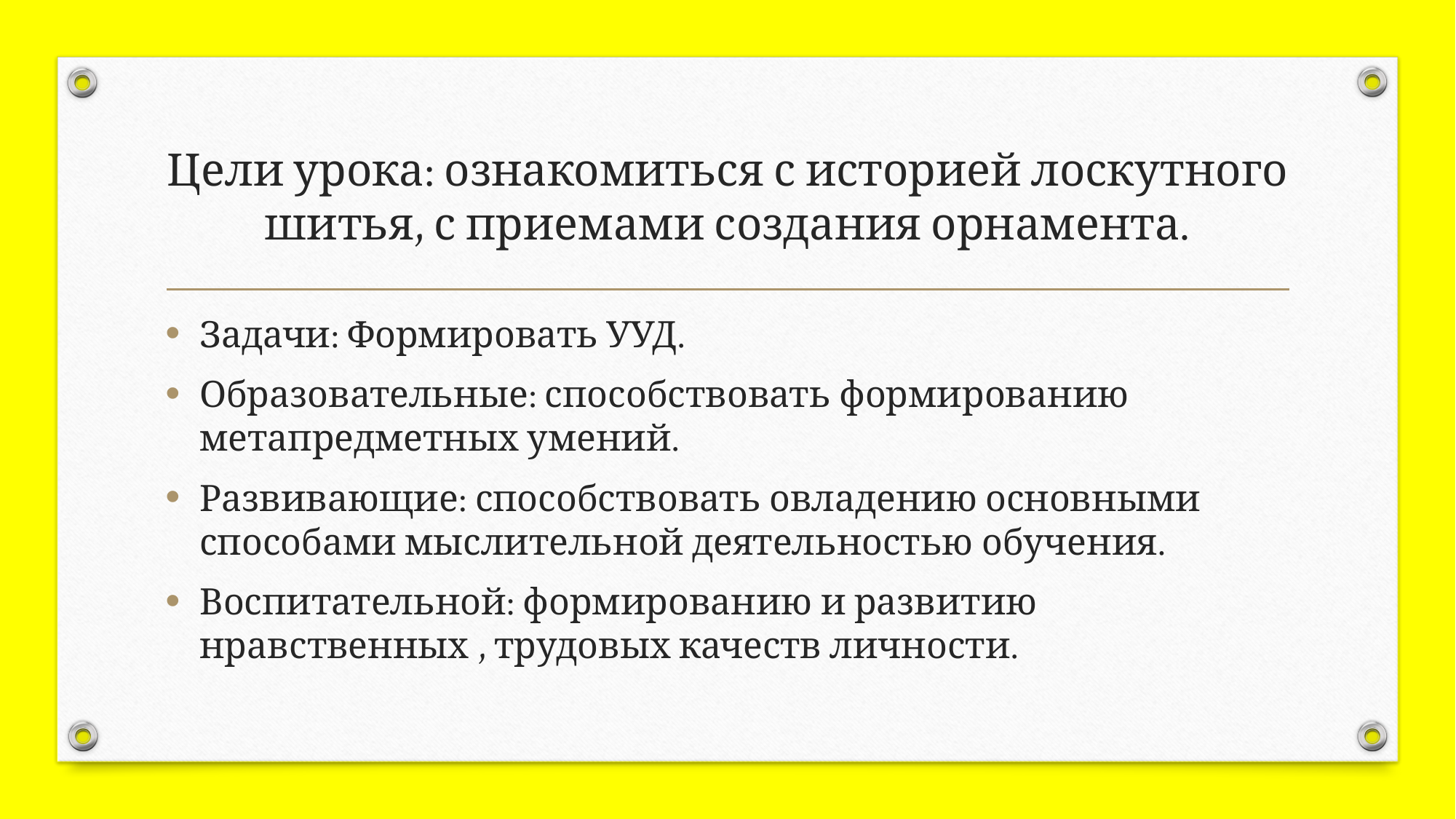

# Цели урока: ознакомиться с историей лоскутного шитья, с приемами создания орнамента.
Задачи: Формировать УУД.
Образовательные: способствовать формированию метапредметных умений.
Развивающие: способствовать овладению основными способами мыслительной деятельностью обучения.
Воспитательной: формированию и развитию  нравственных , трудовых качеств личности.